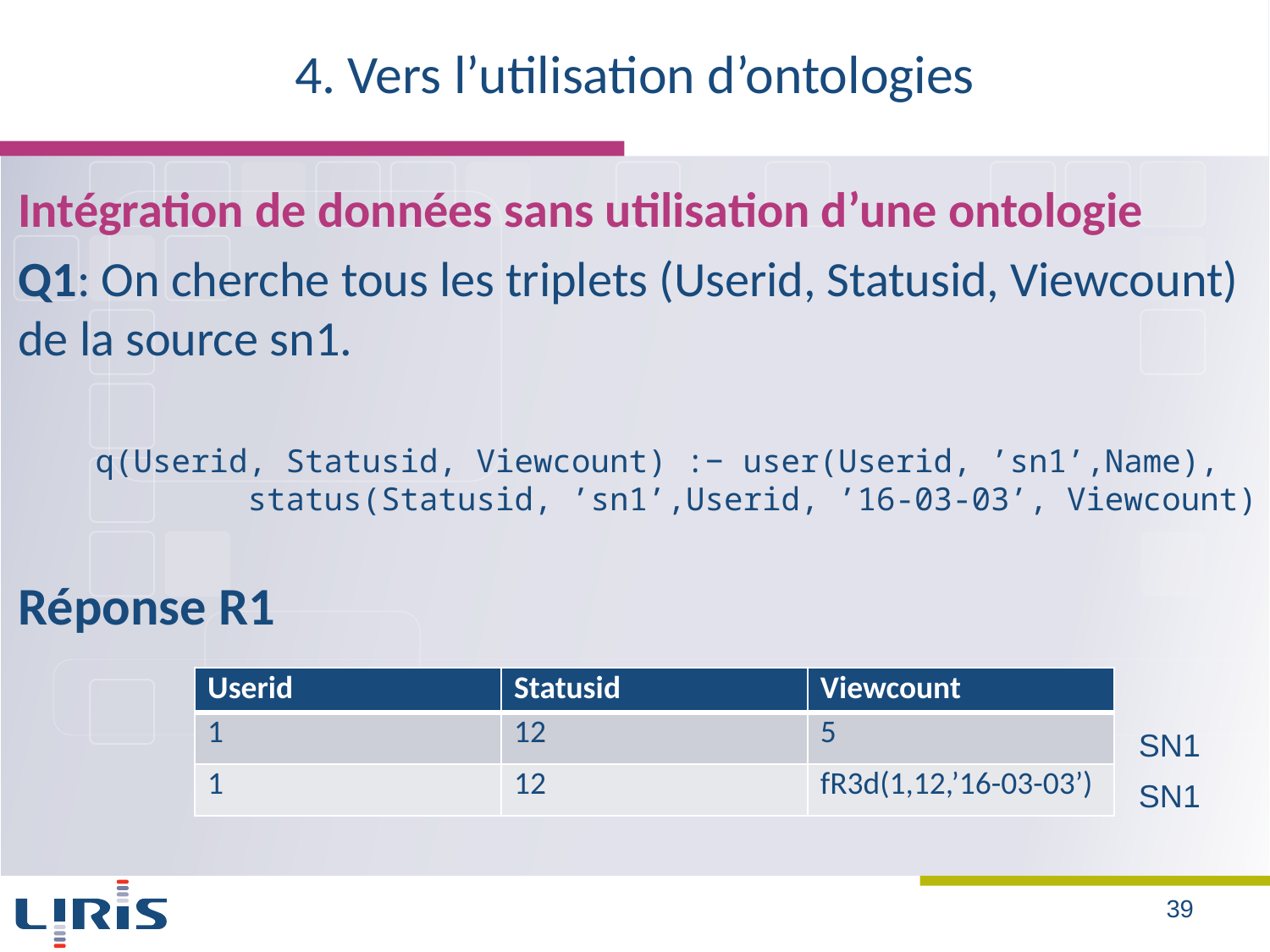

# 4. Vers l’utilisation d’ontologies
Intégration de données sans utilisation d’une ontologie
Q1: On cherche tous les triplets (Userid, Statusid, Viewcount) de la source sn1.

q(Userid, Statusid, Viewcount) :− user(Userid, ’sn1’,Name),   status(Statusid, ’sn1’,Userid, ’16-03-03’, Viewcount)

Réponse R1
| Userid | Statusid | Viewcount |
| --- | --- | --- |
| 1 | 12 | 5 |
| 1 | 12 | fR3d(1,12,’16-03-03’) |
SN1
SN1
39